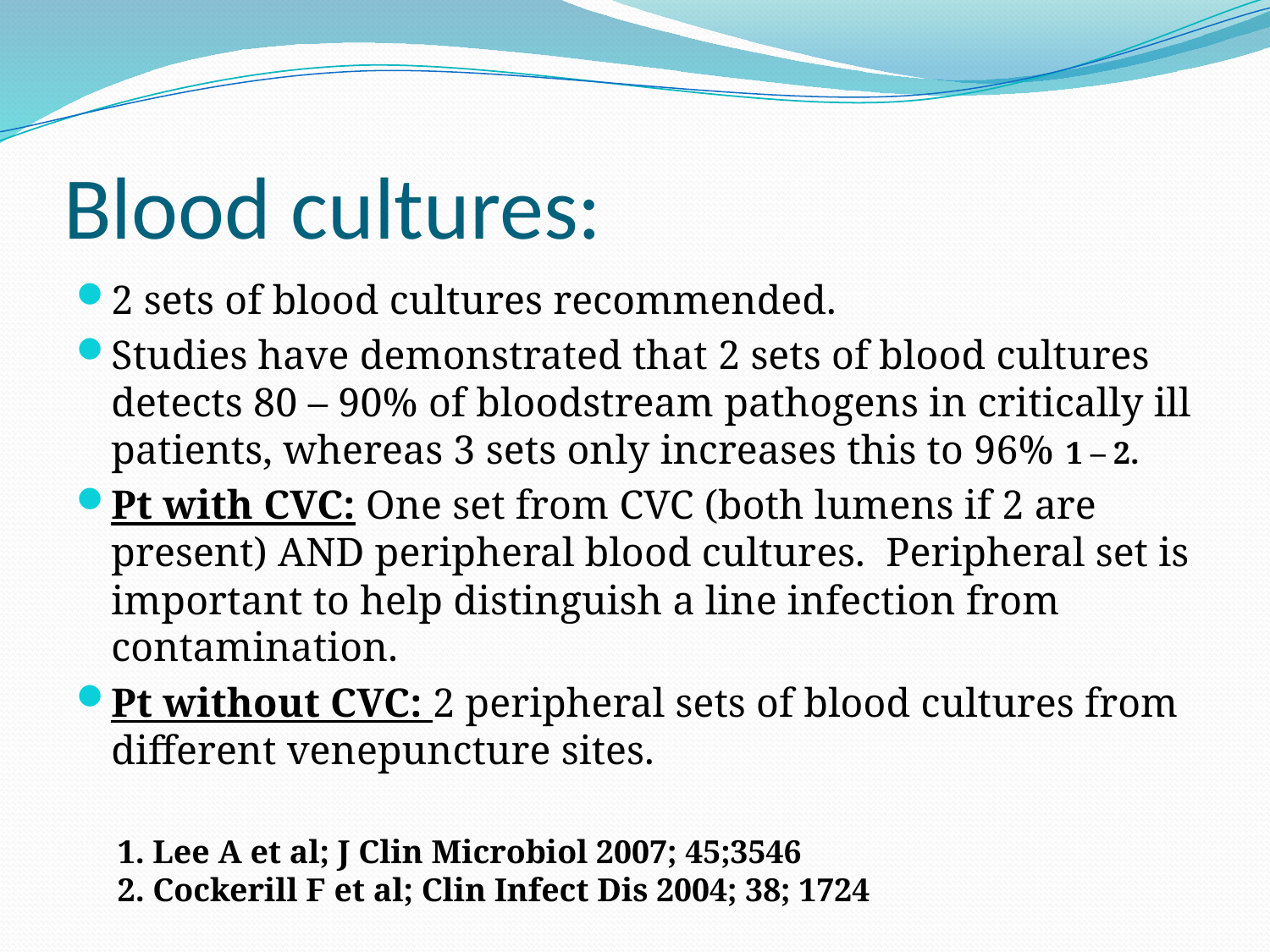

# Blood cultures:
2 sets of blood cultures recommended.
Studies have demonstrated that 2 sets of blood cultures detects 80 – 90% of bloodstream pathogens in critically ill patients, whereas 3 sets only increases this to 96% 1 – 2.
Pt with CVC: One set from CVC (both lumens if 2 are present) AND peripheral blood cultures.  Peripheral set is important to help distinguish a line infection from contamination.
Pt without CVC: 2 peripheral sets of blood cultures from different venepuncture sites.
1. Lee A et al; J Clin Microbiol 2007; 45;3546
2. Cockerill F et al; Clin Infect Dis 2004; 38; 1724